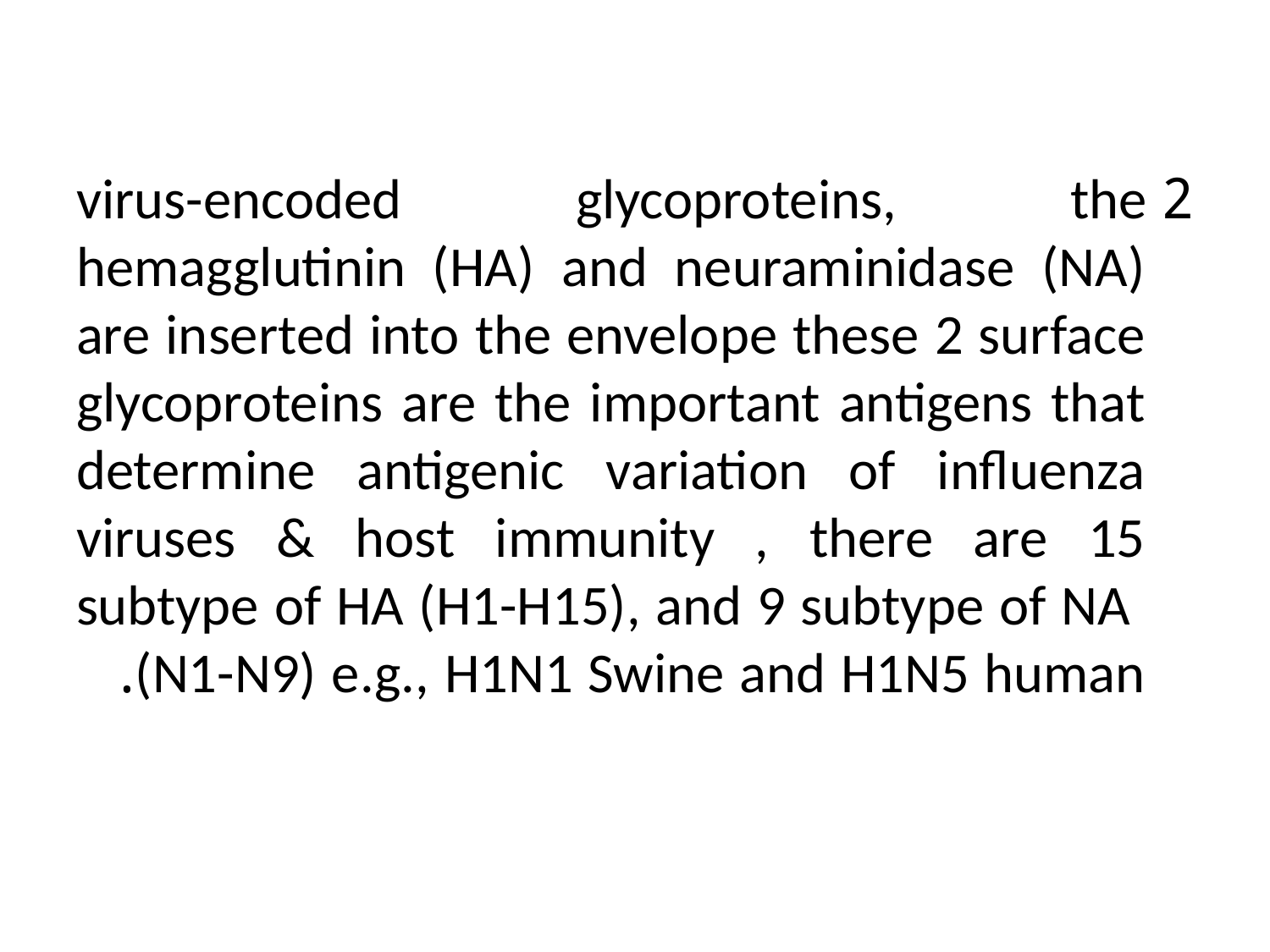

2 virus-encoded glycoproteins, the hemagglutinin (HA) and neuraminidase (NA) are inserted into the envelope these 2 surface glycoproteins are the important antigens that determine antigenic variation of influenza viruses & host immunity , there are 15 subtype of HA (H1-H15), and 9 subtype of NA  (N1-N9) e.g., H1N1 Swine and H1N5 human.